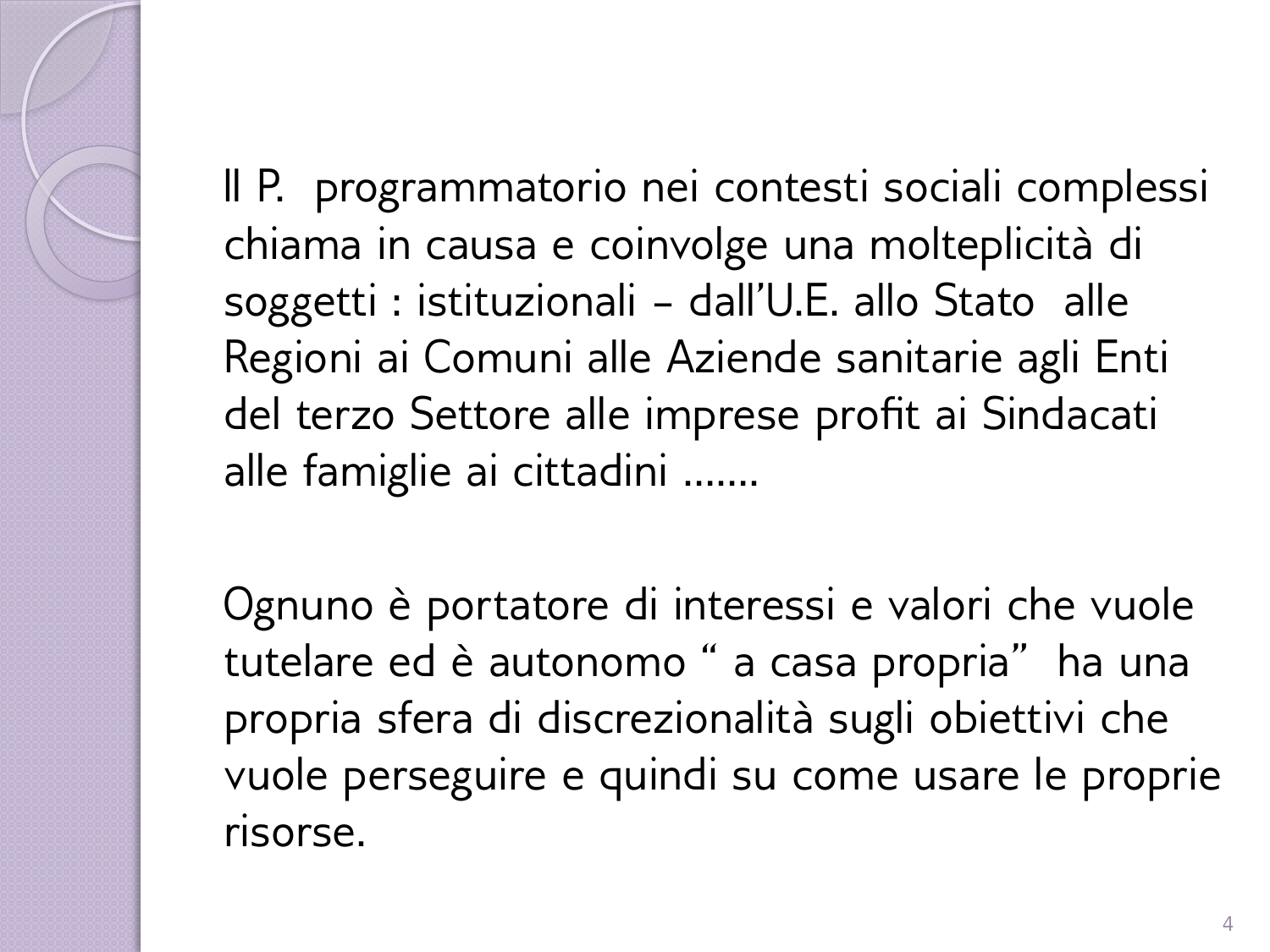

Il P.  programmatorio nei contesti sociali complessi chiama in causa e coinvolge una molteplicità di soggetti : istituzionali – dall’U.E. allo Stato  alle Regioni ai Comuni alle Aziende sanitarie agli Enti del terzo Settore alle imprese profit ai Sindacati alle famiglie ai cittadini …….

Ognuno è portatore di interessi e valori che vuole tutelare ed è autonomo “ a casa propria”  ha una propria sfera di discrezionalità sugli obiettivi che vuole perseguire e quindi su come usare le proprie risorse.
4